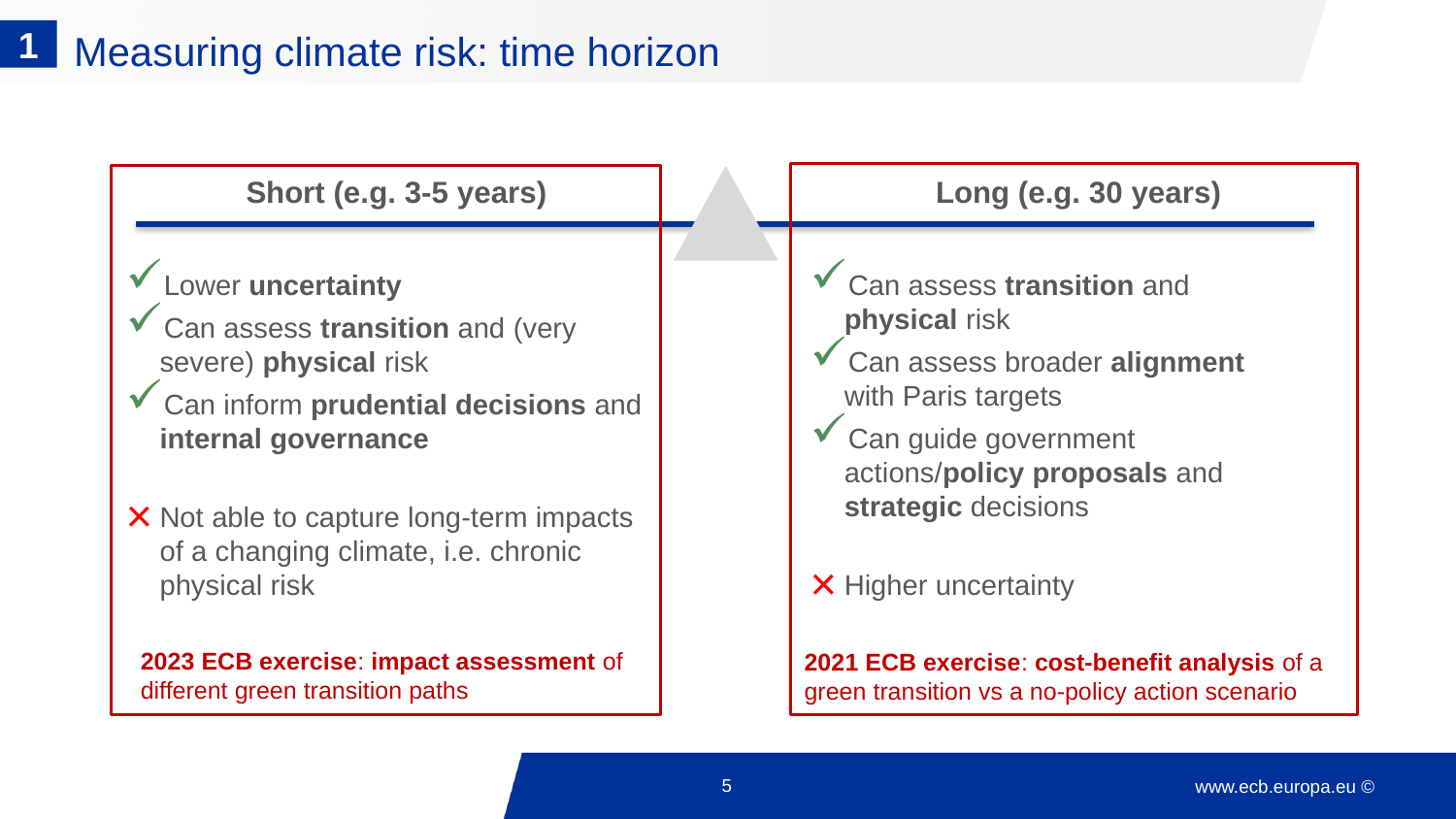

1
# Measuring climate risk: time horizon

Long (e.g. 30 years)
Short (e.g. 3-5 years)

Lower uncertainty
Can assess transition and (very severe) physical risk
Can inform prudential decisions and internal governance

Not able to capture long-term impacts of a changing climate, i.e. chronic physical risk
Can assess transition and physical risk
Can assess broader alignment with Paris targets
Can guide government actions/policy proposals and strategic decisions

Higher uncertainty
2023 ECB exercise: impact assessment of different green transition paths
2021 ECB exercise: cost-benefit analysis of a green transition vs a no-policy action scenario
5